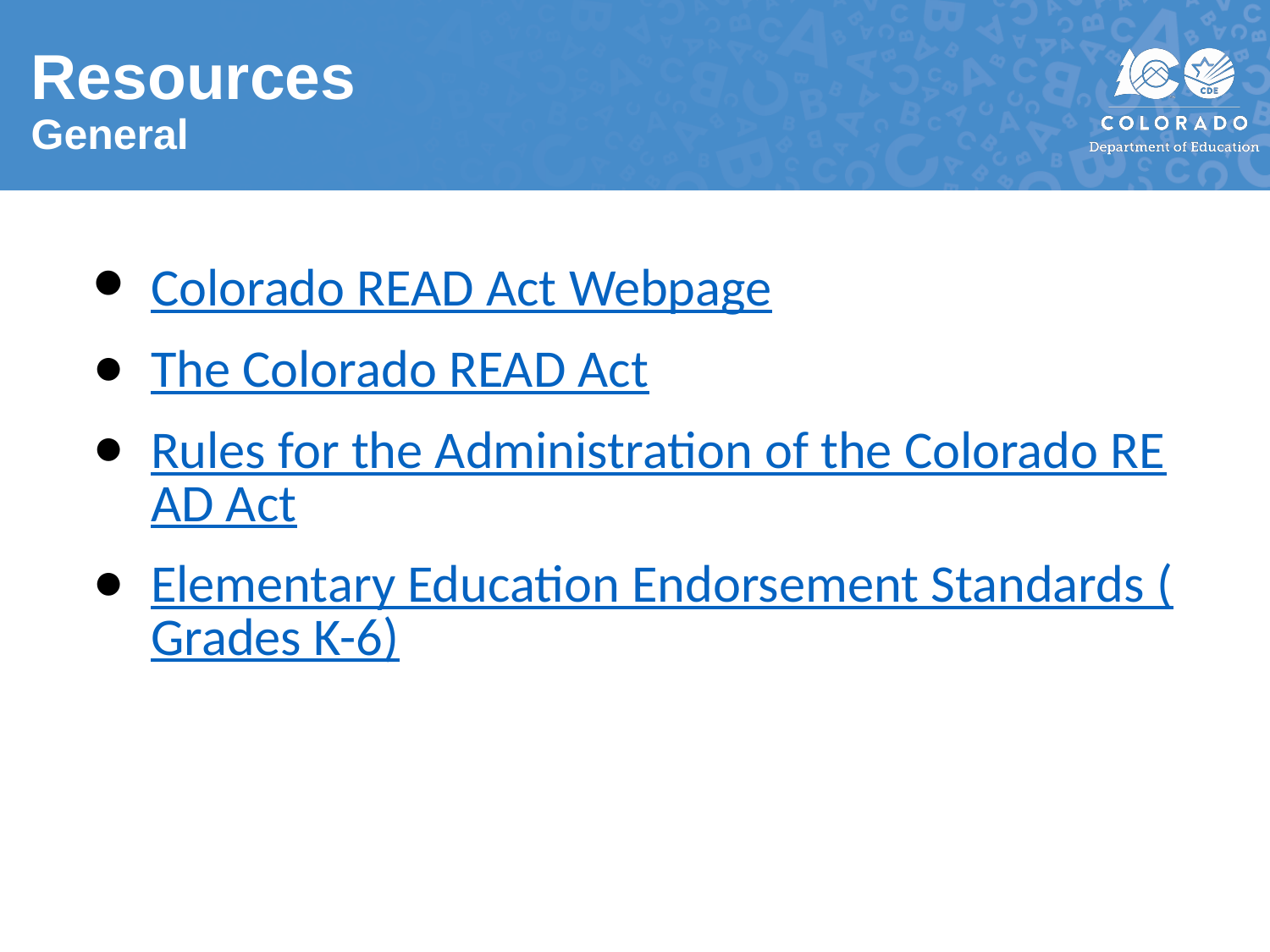

# Resources
General
Colorado READ Act Webpage
The Colorado READ Act
Rules for the Administration of the Colorado READ Act
Elementary Education Endorsement Standards (Grades K-6)